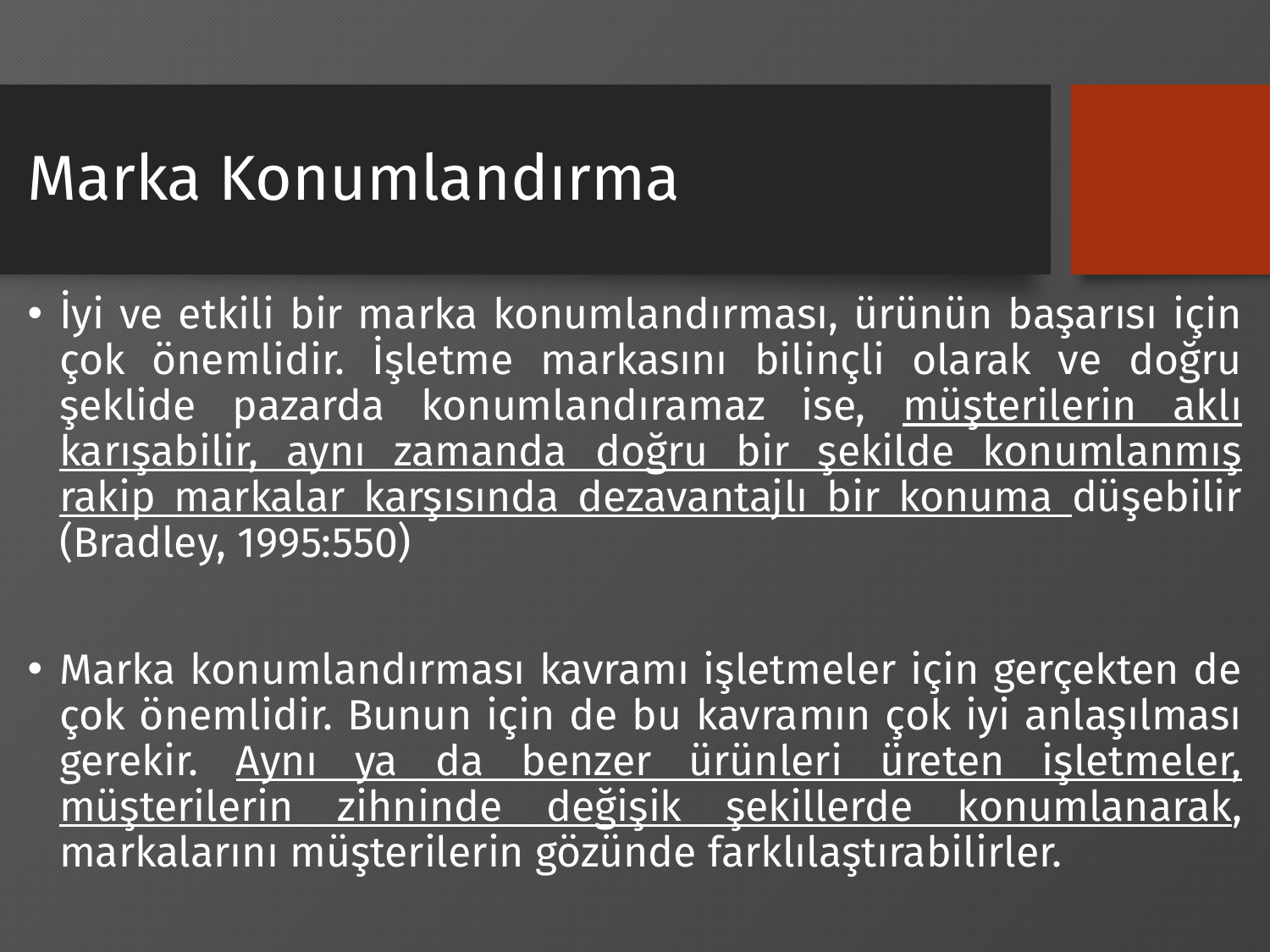

# Marka Konumlandırma
İyi ve etkili bir marka konumlandırması, ürünün başarısı için çok önemlidir. İşletme markasını bilinçli olarak ve doğru şeklide pazarda konumlandıramaz ise, müşterilerin aklı karışabilir, aynı zamanda doğru bir şekilde konumlanmış rakip markalar karşısında dezavantajlı bir konuma düşebilir (Bradley, 1995:550)

Marka konumlandırması kavramı işletmeler için gerçekten de çok önemlidir. Bunun için de bu kavramın çok iyi anlaşılması gerekir. Aynı ya da benzer ürünleri üreten işletmeler, müşterilerin zihninde değişik şekillerde konumlanarak, markalarını müşterilerin gözünde farklılaştırabilirler.